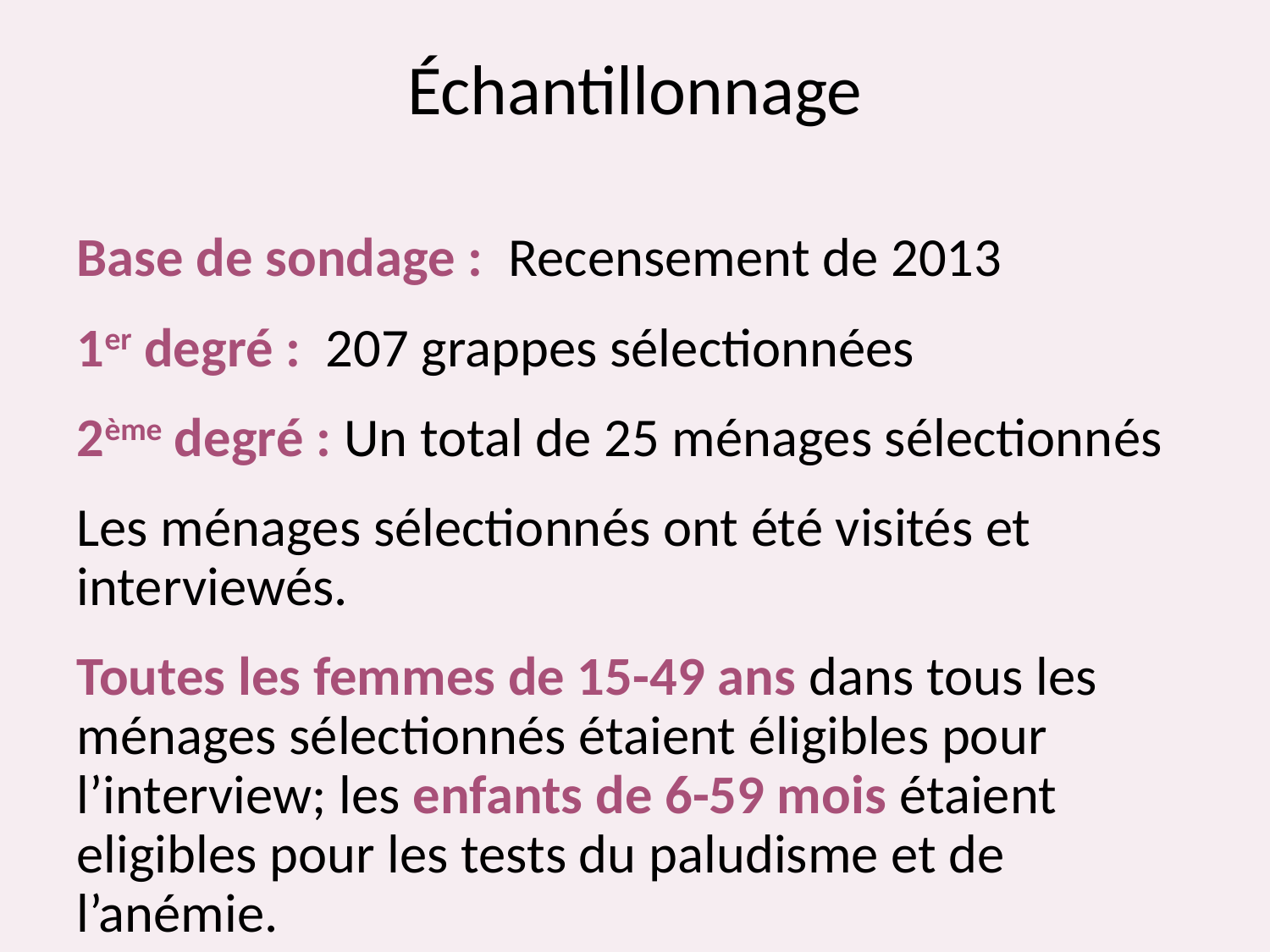

# Échantillonnage
Base de sondage :  Recensement de 2013
1er degré :  207 grappes sélectionnées
2ème degré : Un total de 25 ménages sélectionnés
Les ménages sélectionnés ont été visités et interviewés.
Toutes les femmes de 15-49 ans dans tous les ménages sélectionnés étaient éligibles pour l’interview; les enfants de 6-59 mois étaient eligibles pour les tests du paludisme et de l’anémie.